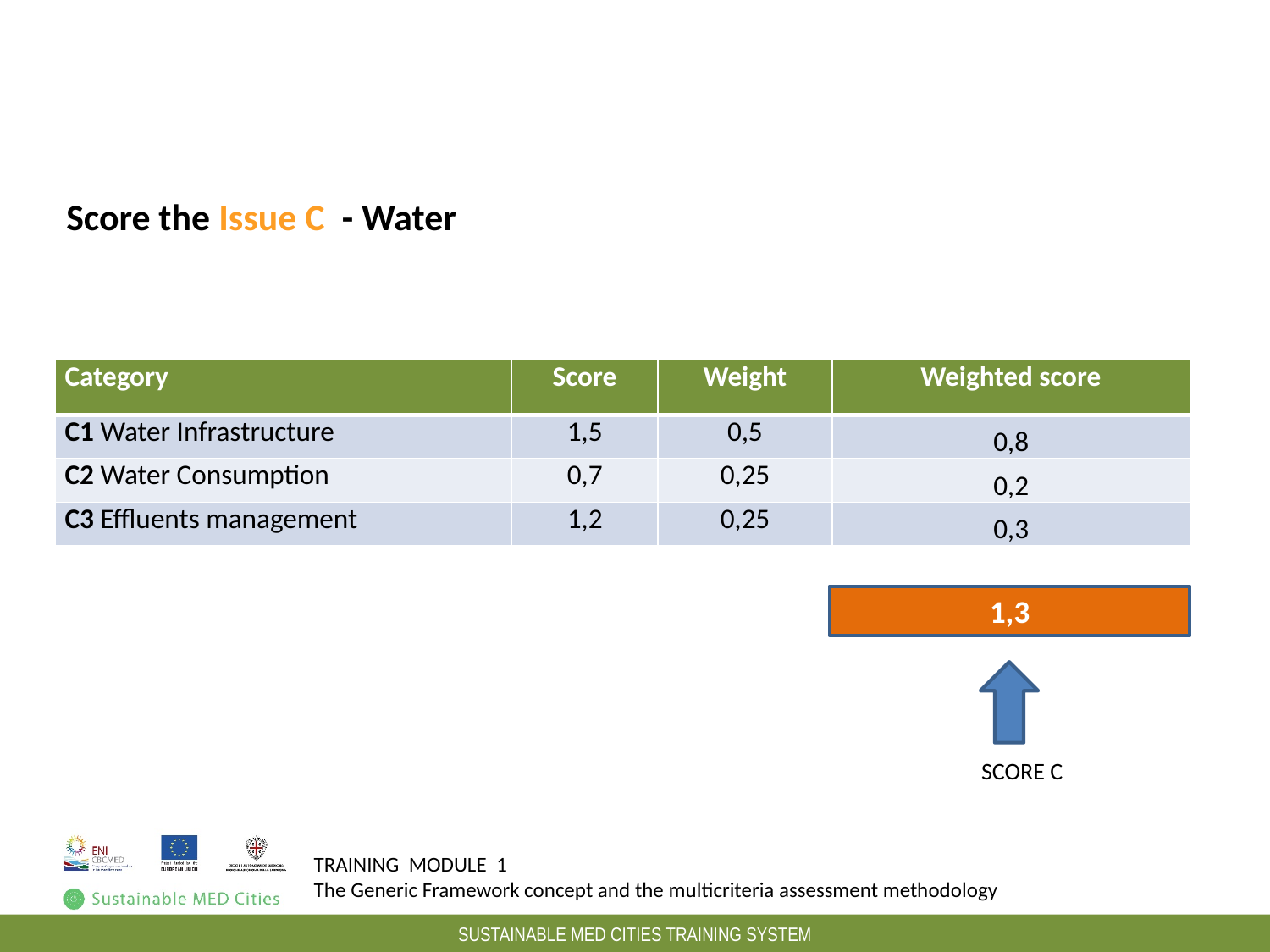

Peso dei criteri in una categoria: esempio
Score the Issue C  - Water

| Category | Score | Weight | Weighted score |
| --- | --- | --- | --- |
| C1 Water Infrastructure | 1,5 | 0,5 | 0,8 |
| C2 Water Consumption | 0,7 | 0,25 | 0,2 |
| C3 Effluents management | 1,2 | 0,25 | 0,3 |
|  |  |  |  |
|  |  |  | 1,2 |
1,3

SCORE C